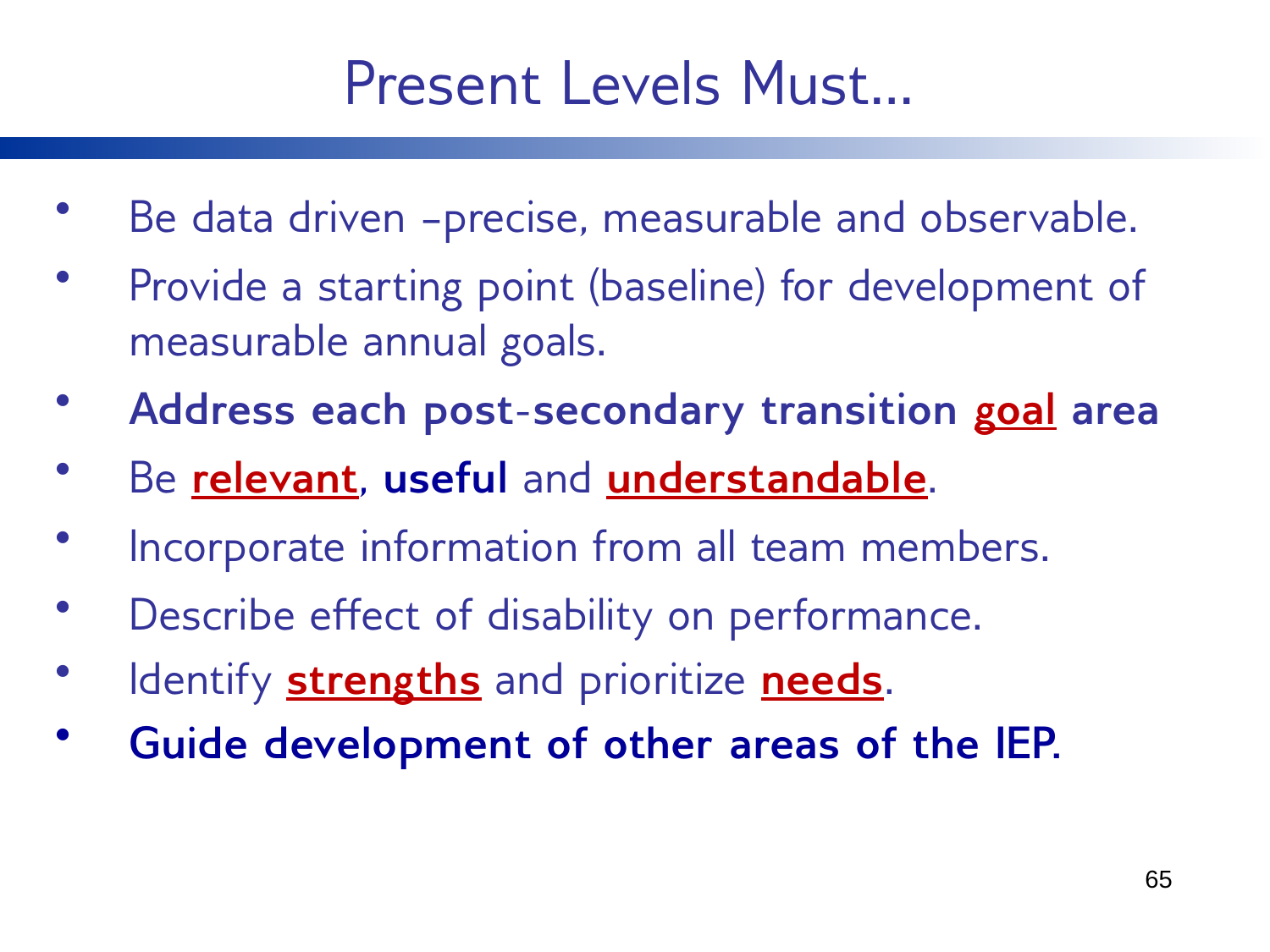

# Present Levels Must…
Be data driven –precise, measurable and observable.
Provide a starting point (baseline) for development of measurable annual goals.
Address each post-secondary transition goal area
Be relevant, useful and understandable.
Incorporate information from all team members.
Describe effect of disability on performance.
Identify strengths and prioritize needs.
Guide development of other areas of the IEP.

65